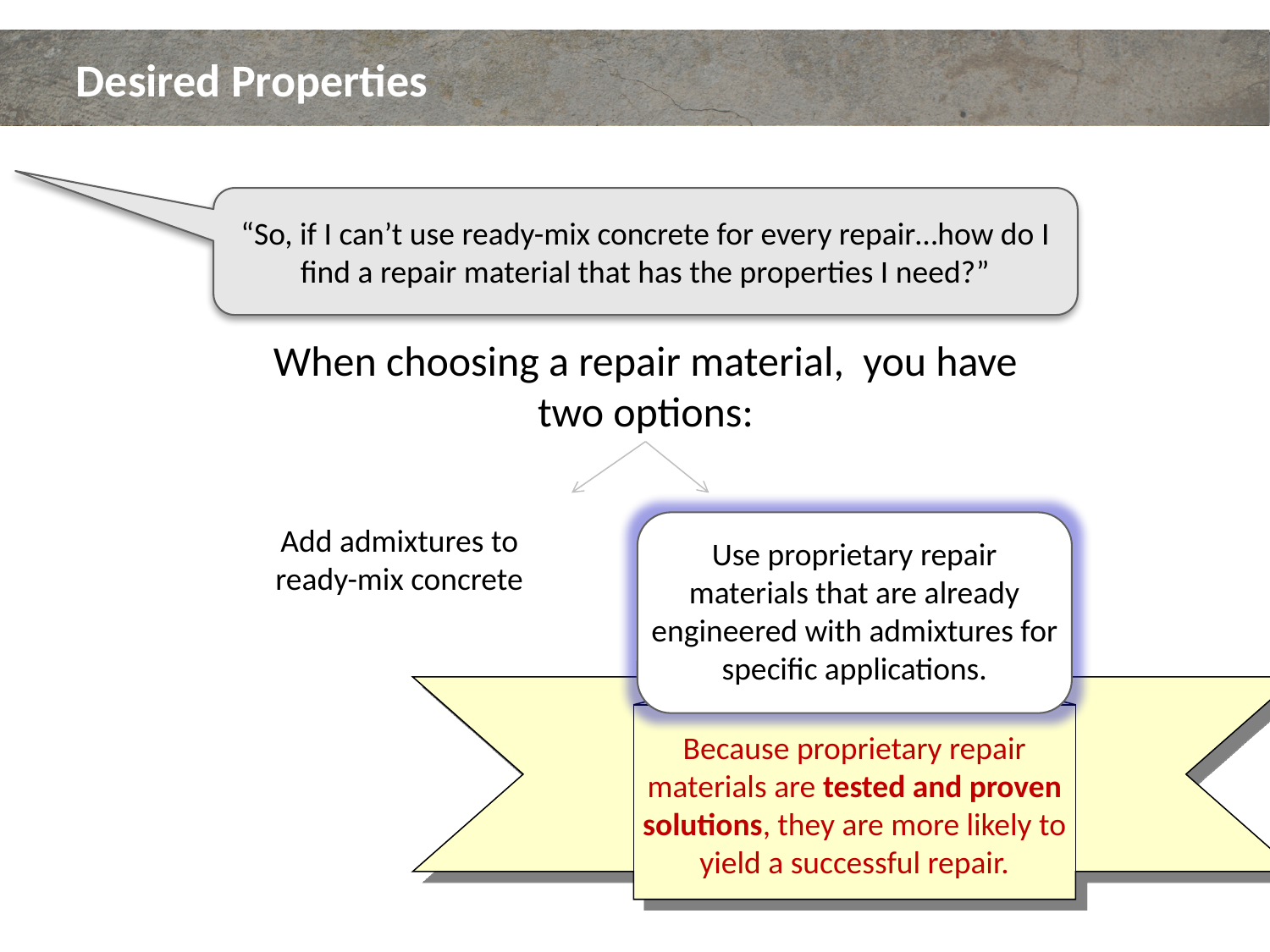

# Desired Properties
“So, if I can’t use ready-mix concrete for every repair…how do I find a repair material that has the properties I need?”
When choosing a repair material,  you have two options:

Add admixtures to ready-mix concrete
Use proprietary repair materials that are already engineered with admixtures for specific applications.

Because proprietary repair materials are tested and proven solutions, they are more likely to yield a successful repair.